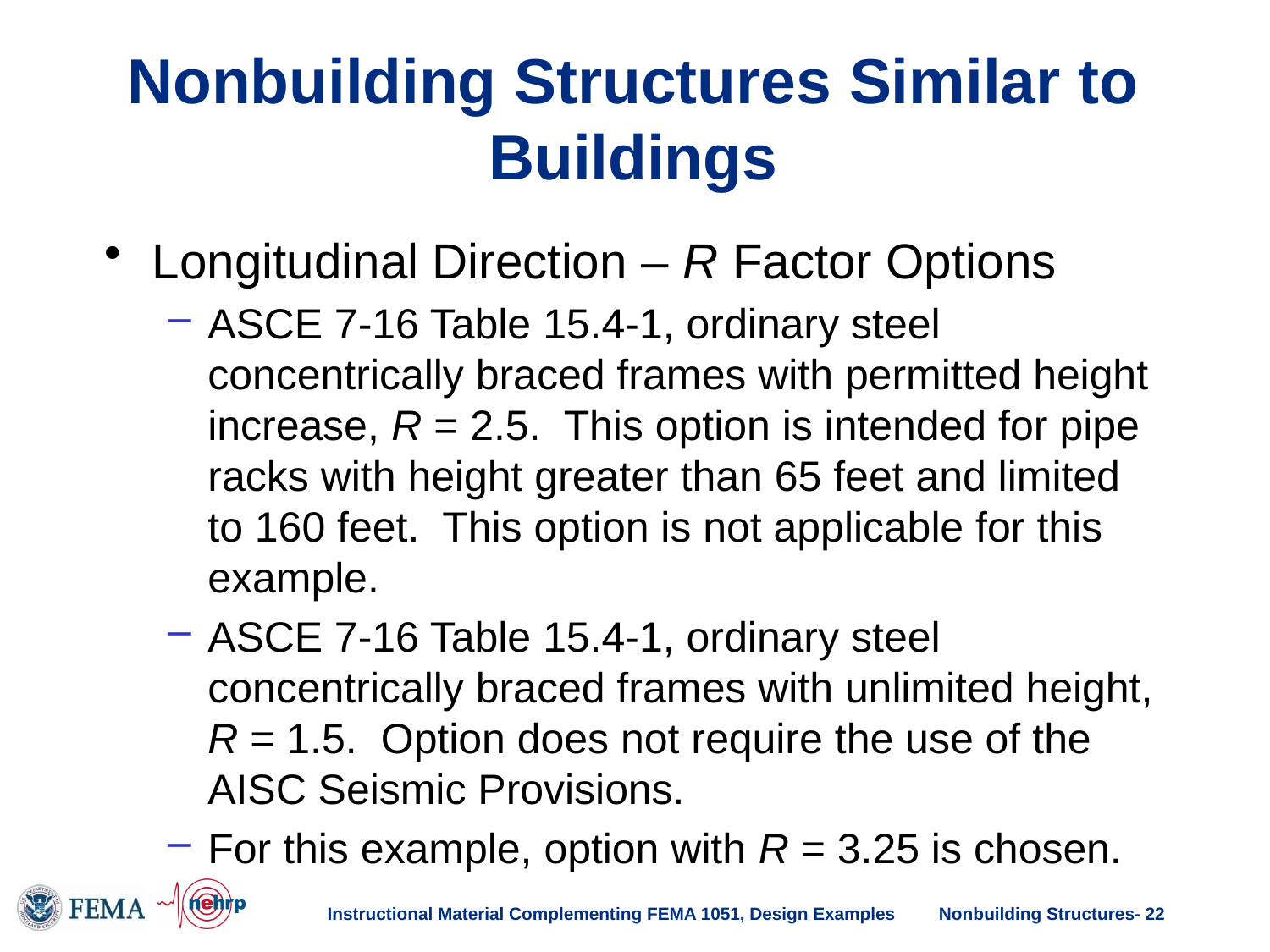

# Nonbuilding Structures Similar to Buildings
Longitudinal Direction – R Factor Options
ASCE 7-16 Table 15.4-1, ordinary steel concentrically braced frames with permitted height increase, R = 2.5.  This option is intended for pipe racks with height greater than 65 feet and limited to 160 feet.  This option is not applicable for this example.
ASCE 7-16 Table 15.4-1, ordinary steel concentrically braced frames with unlimited height, R = 1.5.  Option does not require the use of the AISC Seismic Provisions.
For this example, option with R = 3.25 is chosen.
Instructional Material Complementing FEMA 1051, Design Examples
Nonbuilding Structures- 22